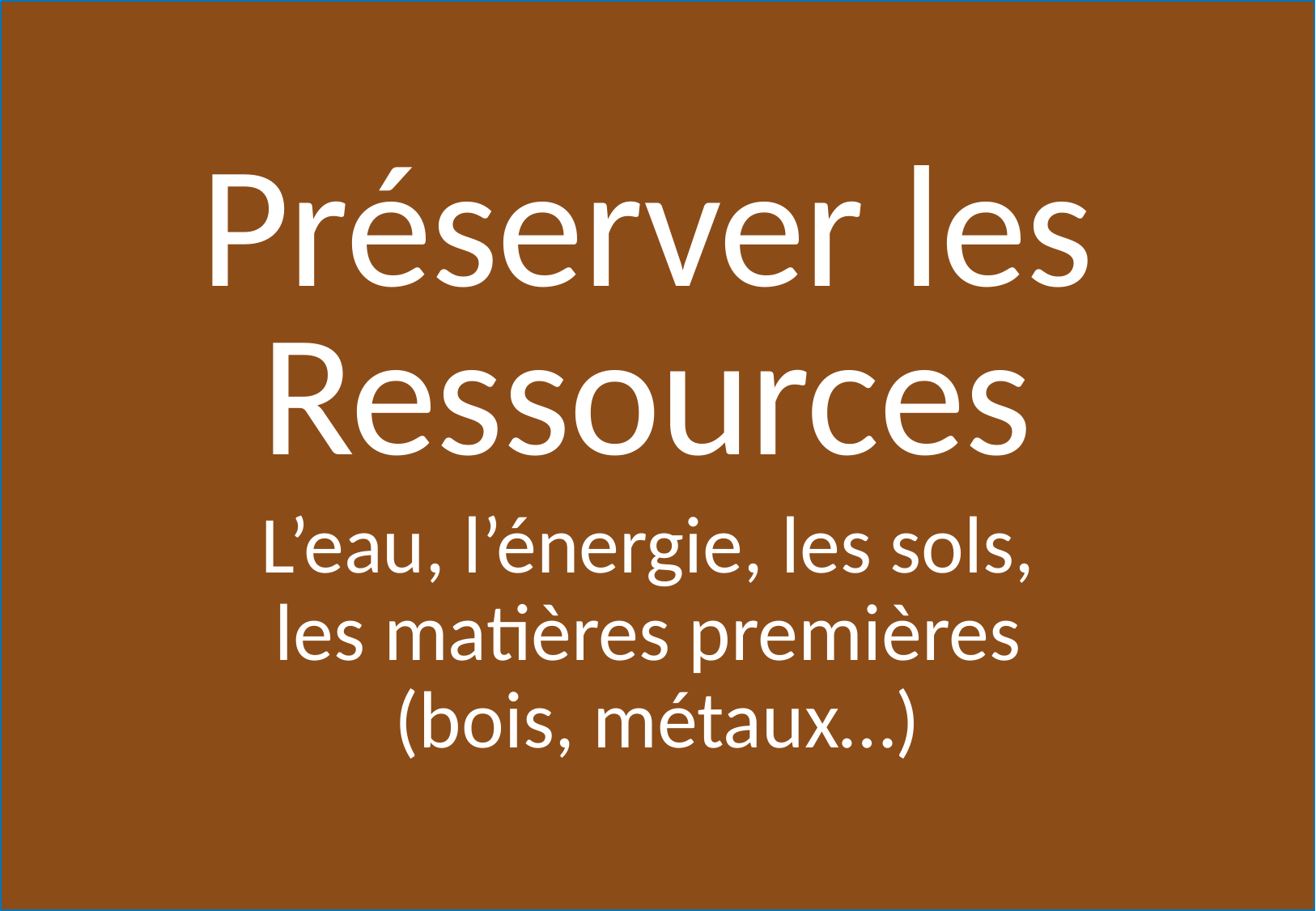

# Préserver les Ressources
L’eau, l’énergie, les sols,
les matières premières
(bois, métaux…)